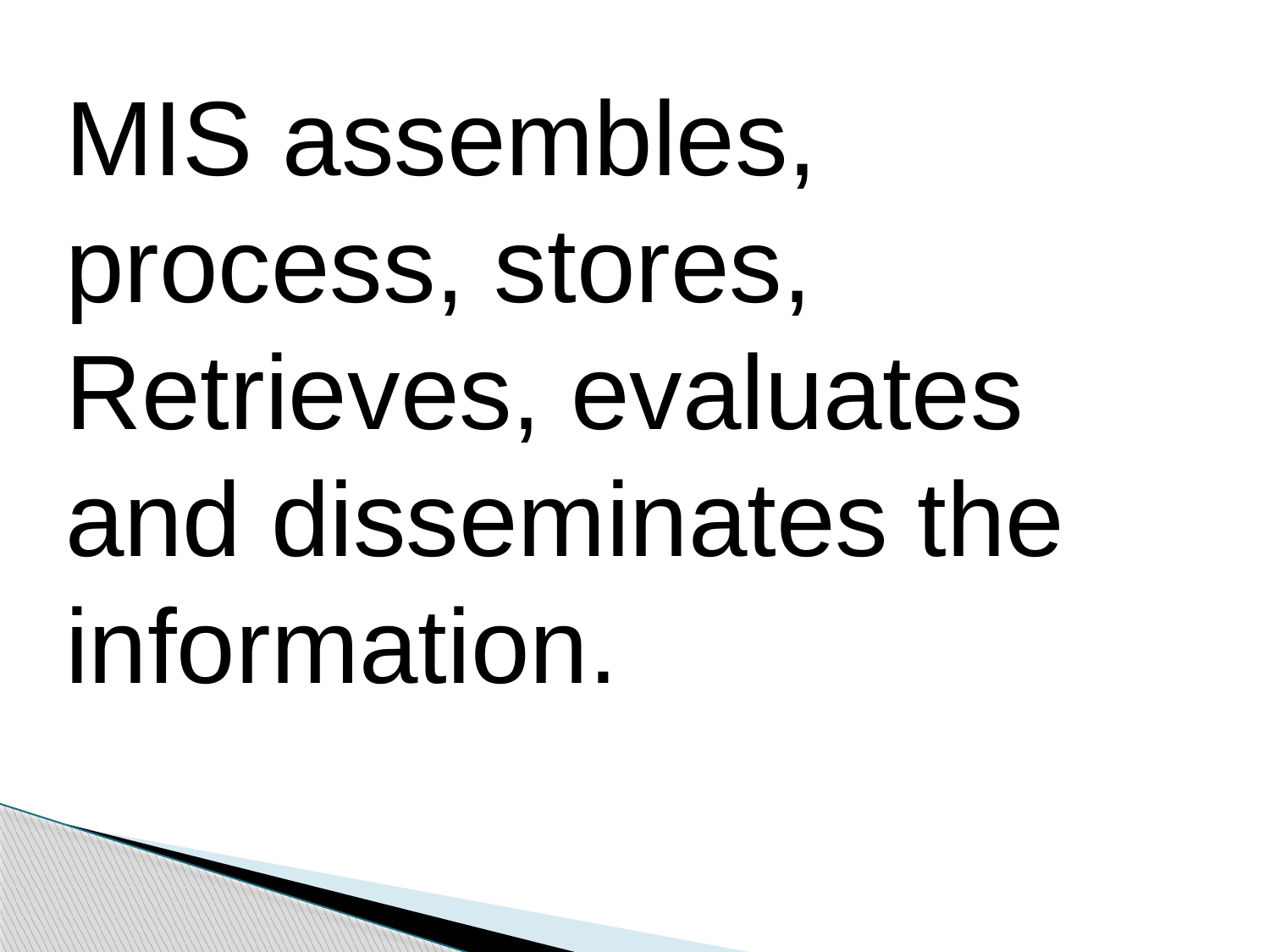

MIS assembles, process, stores, Retrieves, evaluates and disseminates the information.